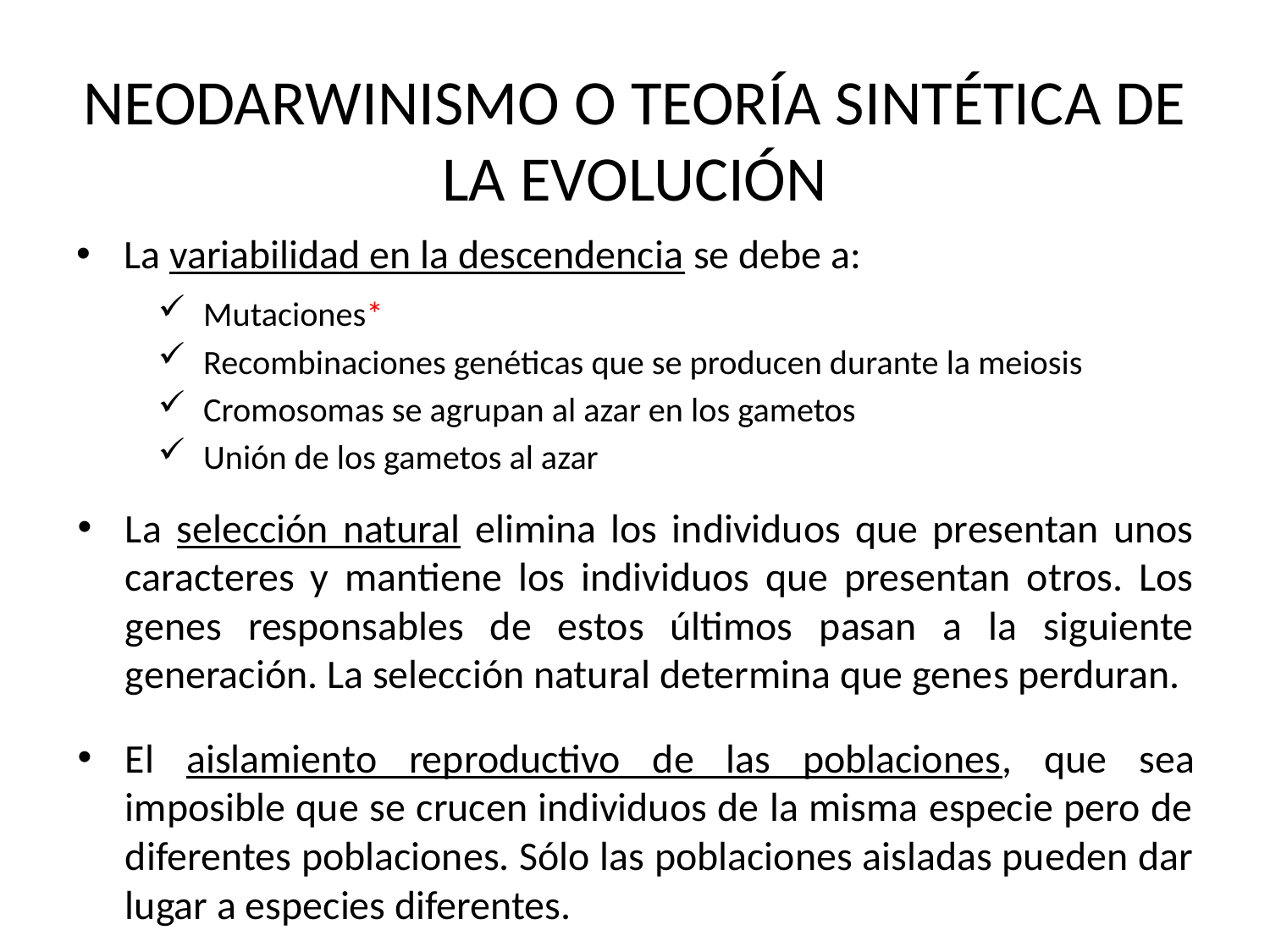

# NEODARWINISMO O TEORÍA SINTÉTICA DE LA EVOLUCIÓN
La variabilidad en la descendencia se debe a:

Mutaciones*
Recombinaciones genéticas que se producen durante la meiosis
Cromosomas se agrupan al azar en los gametos
Unión de los gametos al azar

La selección natural elimina los individuos que presentan unos caracteres y mantiene los individuos que presentan otros. Los genes responsables de estos últimos pasan a la siguiente generación. La selección natural determina que genes perduran.

El aislamiento reproductivo de las poblaciones, que sea imposible que se crucen individuos de la misma especie pero de diferentes poblaciones. Sólo las poblaciones aisladas pueden dar lugar a especies diferentes.